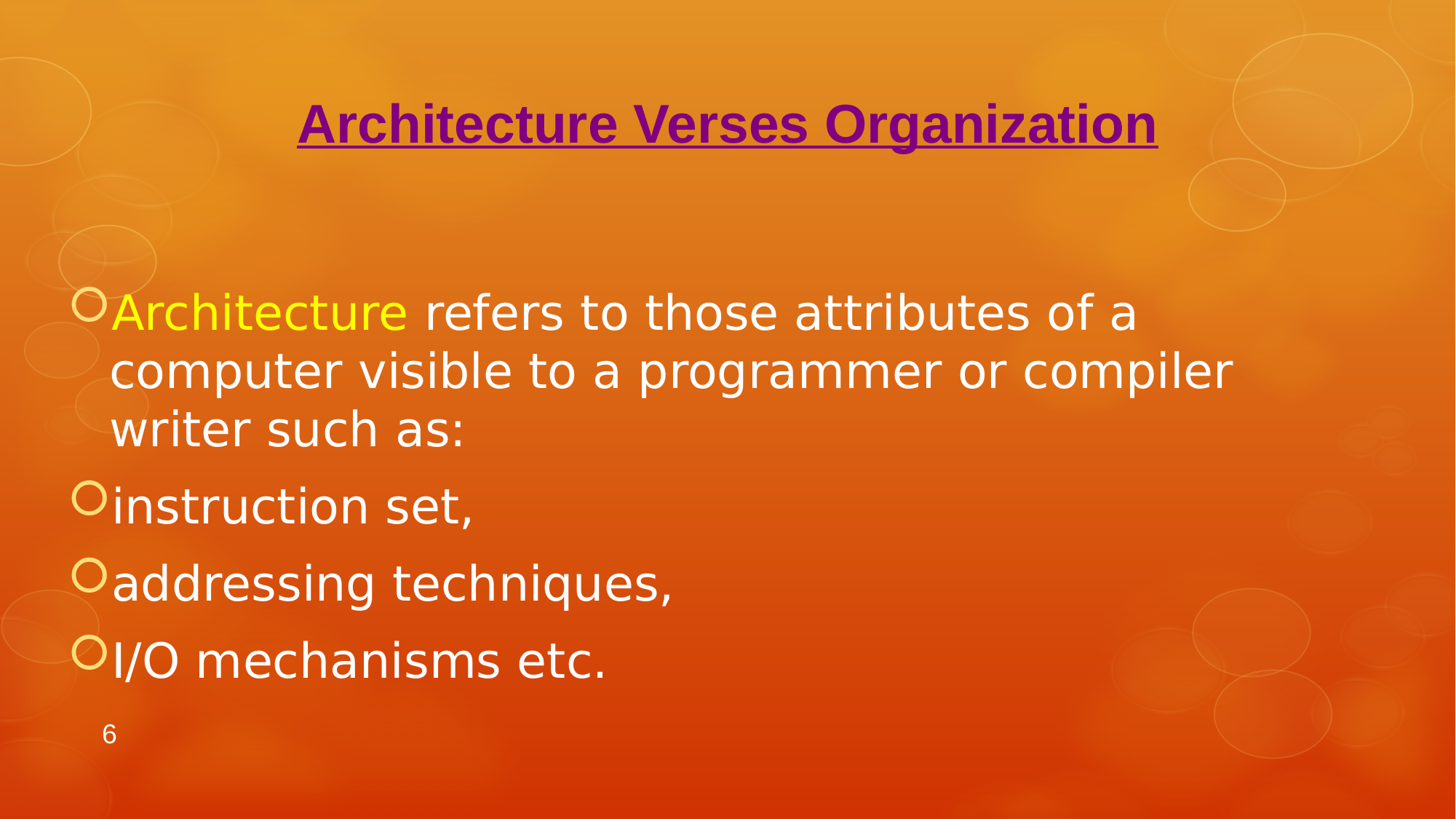

Architecture Verses Organization
Architecture refers to those attributes of a computer visible to a programmer or compiler writer such as:
instruction set,
addressing techniques,
I/O mechanisms etc.
6